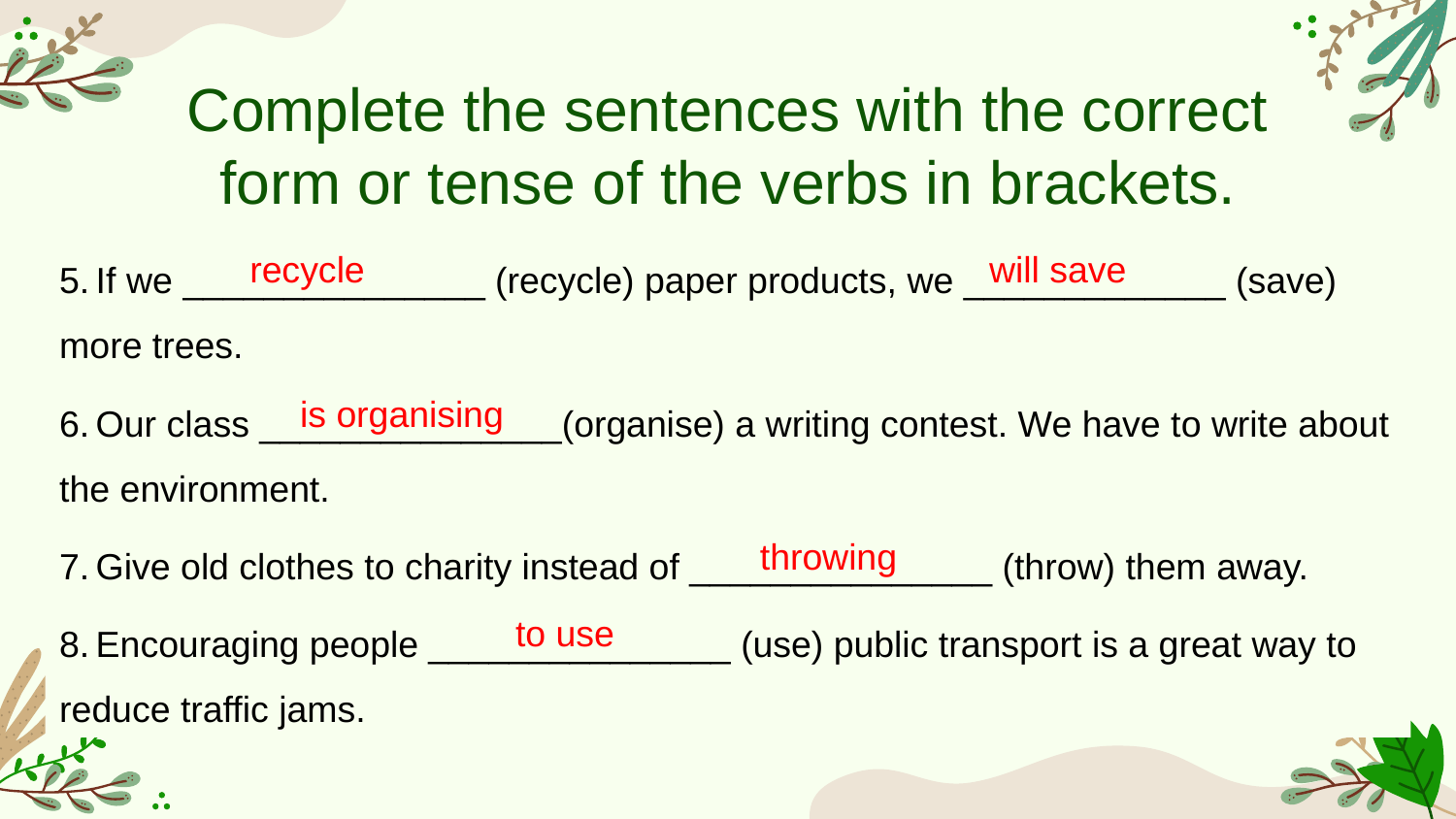

Complete the sentences with the correct form or tense of the verbs in brackets.
5.	If we _______________ (recycle) paper products, we _____________ (save) more trees.
6.	Our class _______________(organise) a writing contest. We have to write about the environment.
7.	Give old clothes to charity instead of _______________ (throw) them away.
8.	Encouraging people _______________ (use) public transport is a great way to reduce traffic jams.
recycle
will save
is organising
throwing
to use